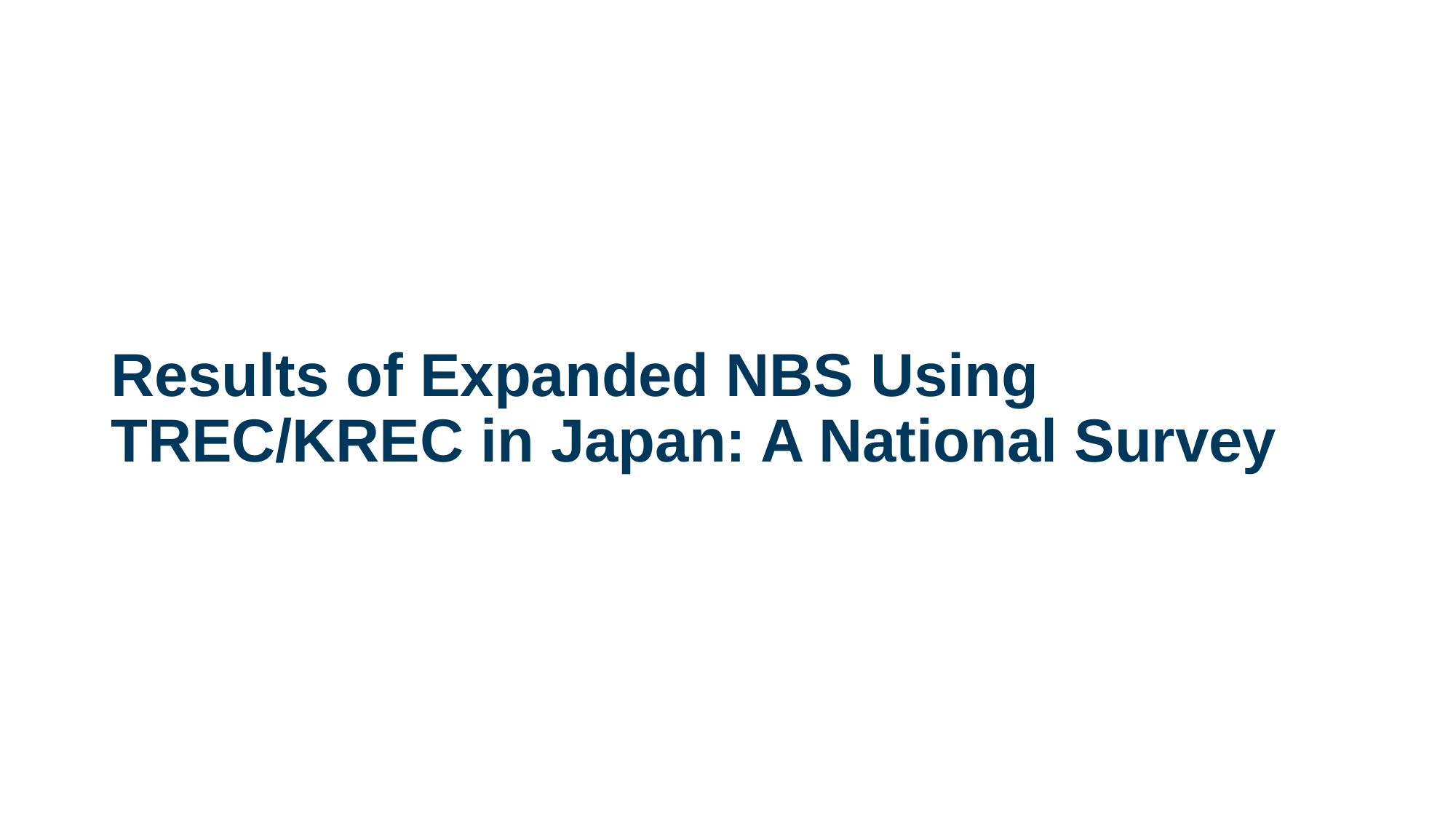

# Results of Expanded NBS Using TREC/KREC in Japan: A National Survey